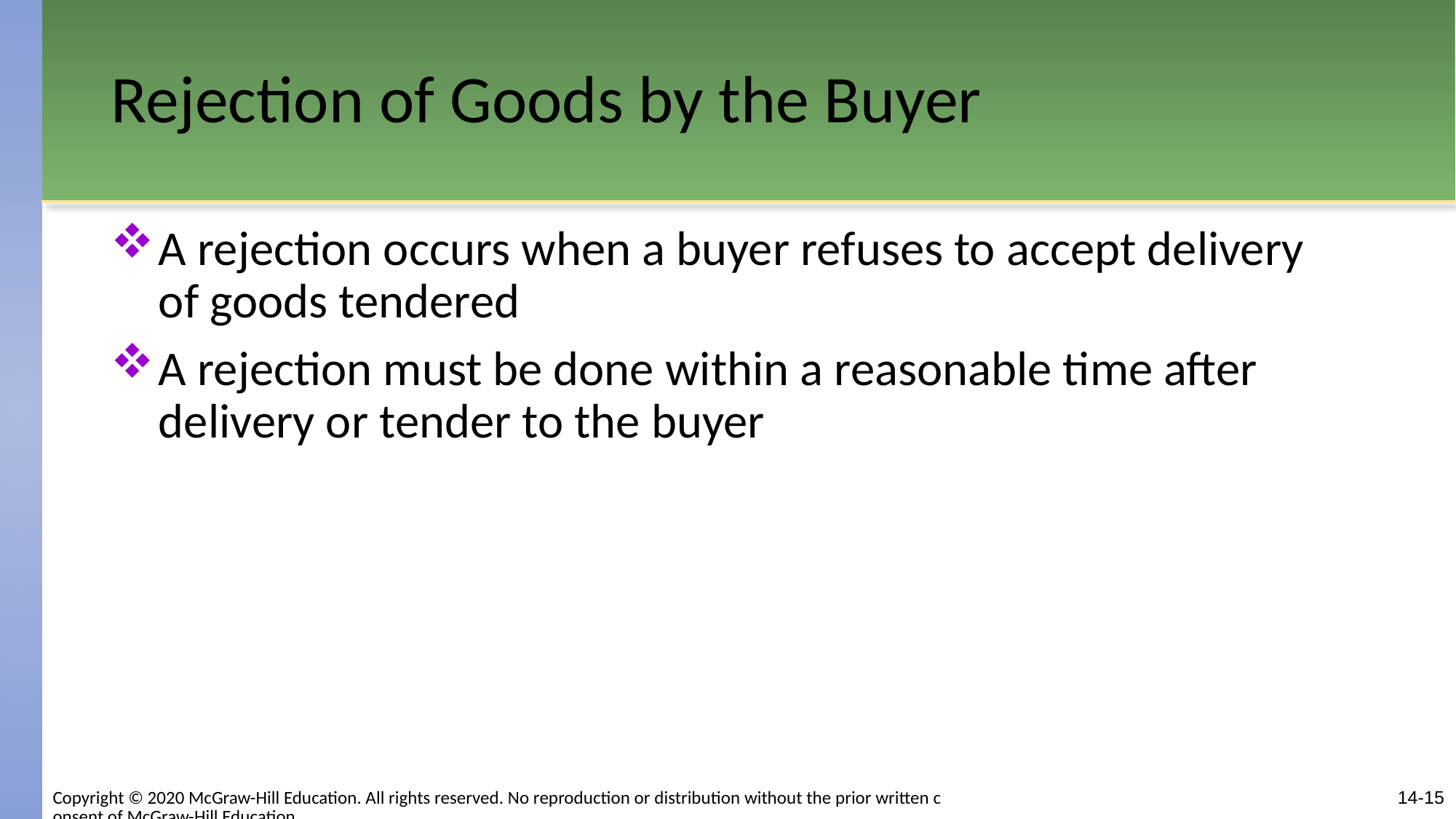

# Rejection of Goods by the Buyer
A rejection occurs when a buyer refuses to accept delivery of goods tendered
A rejection must be done within a reasonable time after delivery or tender to the buyer

Copyright © 2020 McGraw-Hill Education. All rights reserved. No reproduction or distribution without the prior written consent of McGraw-Hill Education.
14-15